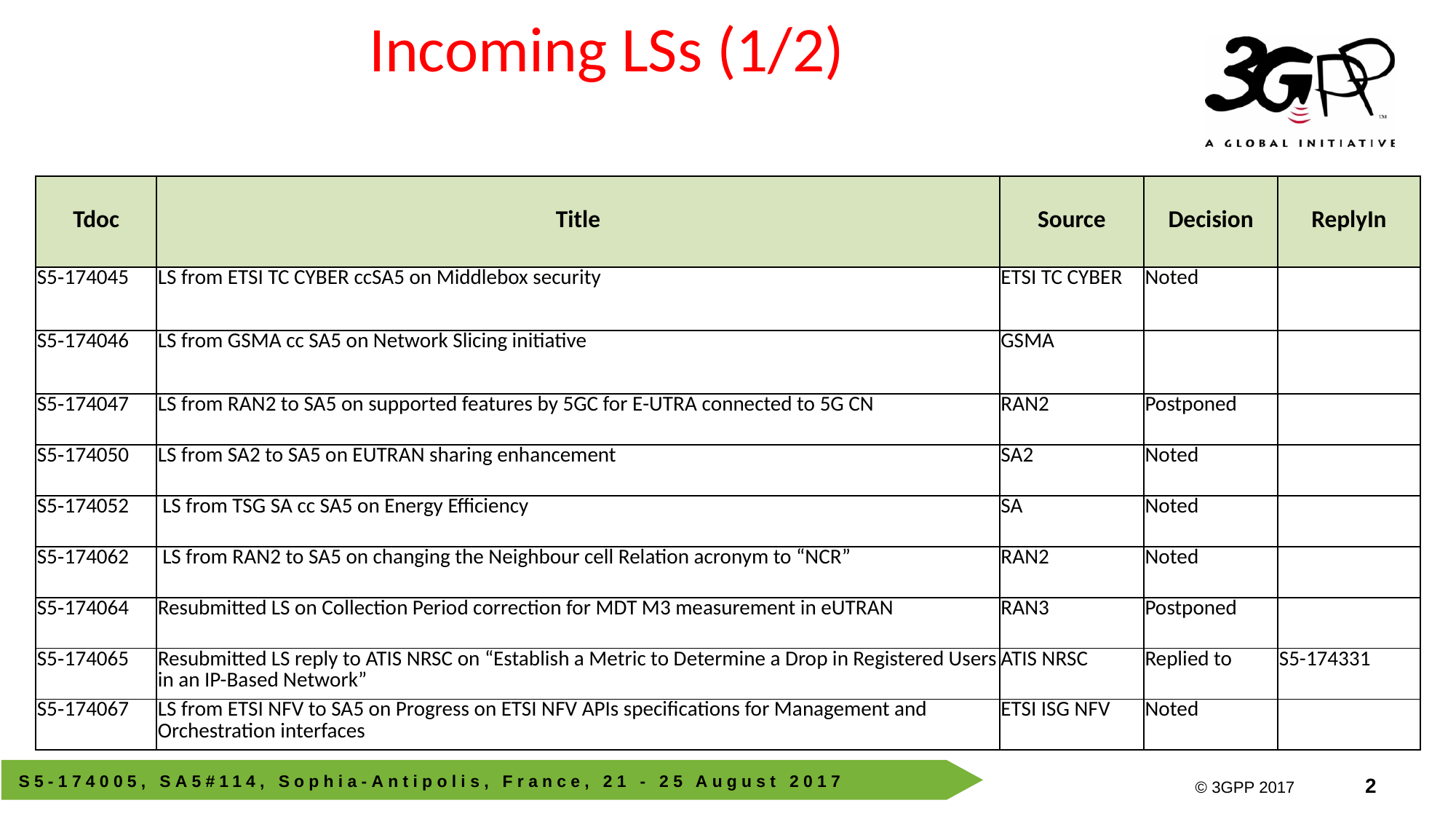

# Incoming LSs (1/2)
| Tdoc | Title | Source | Decision | ReplyIn |
| --- | --- | --- | --- | --- |
| S5‑174045 | LS from ETSI TC CYBER ccSA5 on Middlebox security | ETSI TC CYBER | Noted |  |
| S5‑174046 | LS from GSMA cc SA5 on Network Slicing initiative | GSMA |  |  |
| S5‑174047 | LS from RAN2 to SA5 on supported features by 5GC for E-UTRA connected to 5G CN | RAN2 | Postponed |  |
| S5‑174050 | LS from SA2 to SA5 on EUTRAN sharing enhancement | SA2 | Noted |  |
| S5‑174052 | LS from TSG SA cc SA5 on Energy Efficiency | SA | Noted |  |
| S5‑174062 | LS from RAN2 to SA5 on changing the Neighbour cell Relation acronym to “NCR” | RAN2 | Noted |  |
| S5‑174064 | Resubmitted LS on Collection Period correction for MDT M3 measurement in eUTRAN | RAN3 | Postponed |  |
| S5‑174065 | Resubmitted LS reply to ATIS NRSC on “Establish a Metric to Determine a Drop in Registered Users in an IP-Based Network” | ATIS NRSC | Replied to | S5-174331 |
| S5‑174067 | LS from ETSI NFV to SA5 on Progress on ETSI NFV APIs specifications for Management and Orchestration interfaces | ETSI ISG NFV | Noted |  |